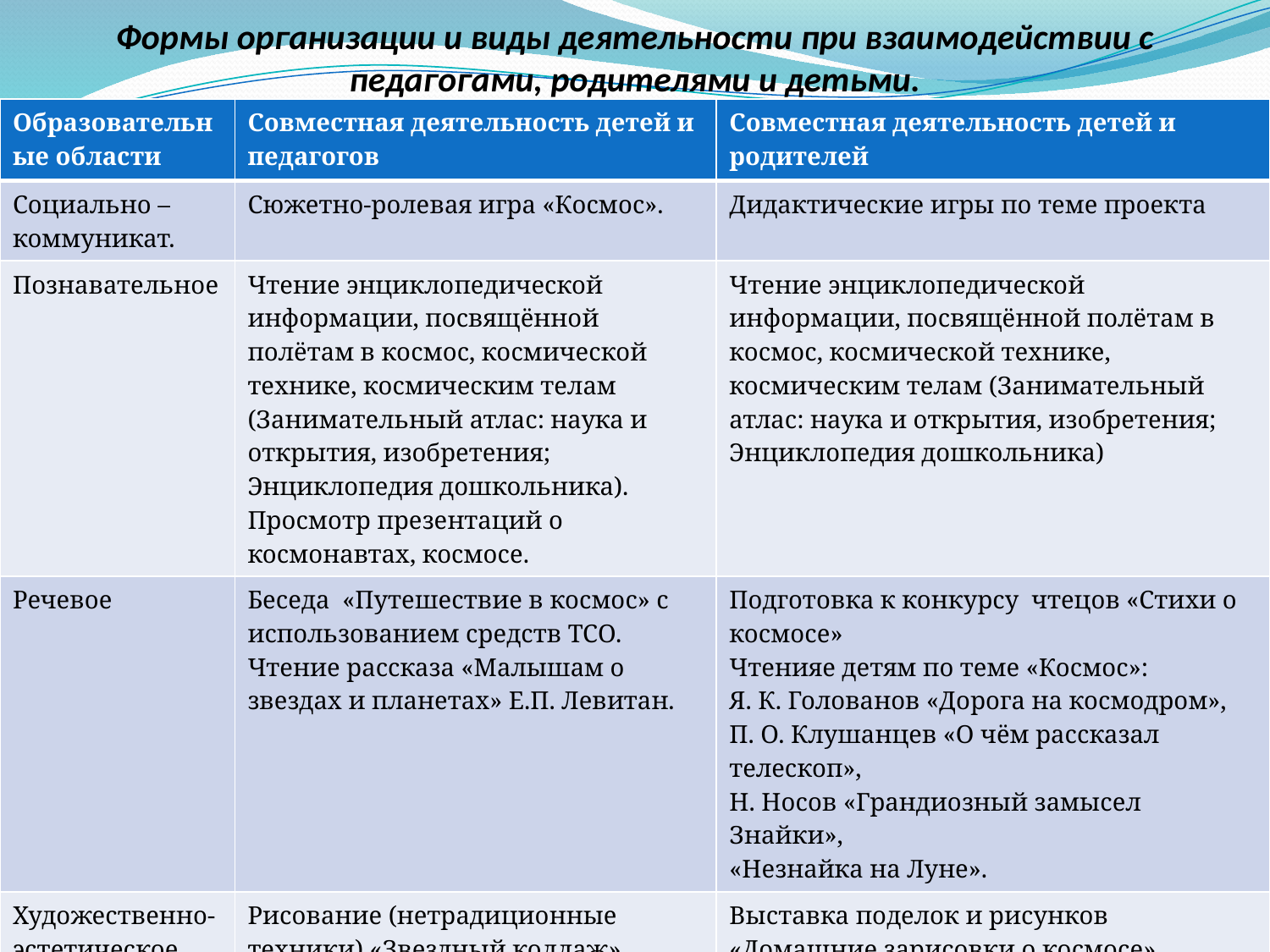

# Формы организации и виды деятельности при взаимодействии с педагогами, родителями и детьми.
| Образовательные области | Совместная деятельность детей и педагогов | Совместная деятельность детей и родителей |
| --- | --- | --- |
| Социально – коммуникат. | Сюжетно-ролевая игра «Космос». | Дидактические игры по теме проекта |
| Познавательное | Чтение энциклопедической информации, посвящённой полётам в космос, космической технике, космическим телам (Занимательный атлас: наука и открытия, изобретения; Энциклопедия дошкольника). Просмотр презентаций о космонавтах, космосе. | Чтение энциклопедической информации, посвящённой полётам в космос, космической технике, космическим телам (Занимательный атлас: наука и открытия, изобретения; Энциклопедия дошкольника) |
| Речевое | Беседа «Путешествие в космос» с использованием средств ТСО. Чтение рассказа «Малышам о звездах и планетах» Е.П. Левитан. | Подготовка к конкурсу чтецов «Стихи о космосе» Чтенияе детям по теме «Космос»: Я. К. Голованов «Дорога на космодром», П. О. Клушанцев «О чём рассказал телескоп», Н. Носов «Грандиозный замысел Знайки», «Незнайка на Луне». |
| Художественно-эстетическое | Рисование (нетрадиционные техники) «Звездный коллаж», «Лунный пейзаж», «Путь к звездам». Конструирование из строительного материала «Космические корабли и станции» и др. | Выставка поделок и рисунков «Домашние зарисовки о космосе». Изготовление макетов планет солнечной системы и космических аппаратов |
| Физическое | Спортивный досуг «День космонавтики» | Подвижные игры по теме проекта |